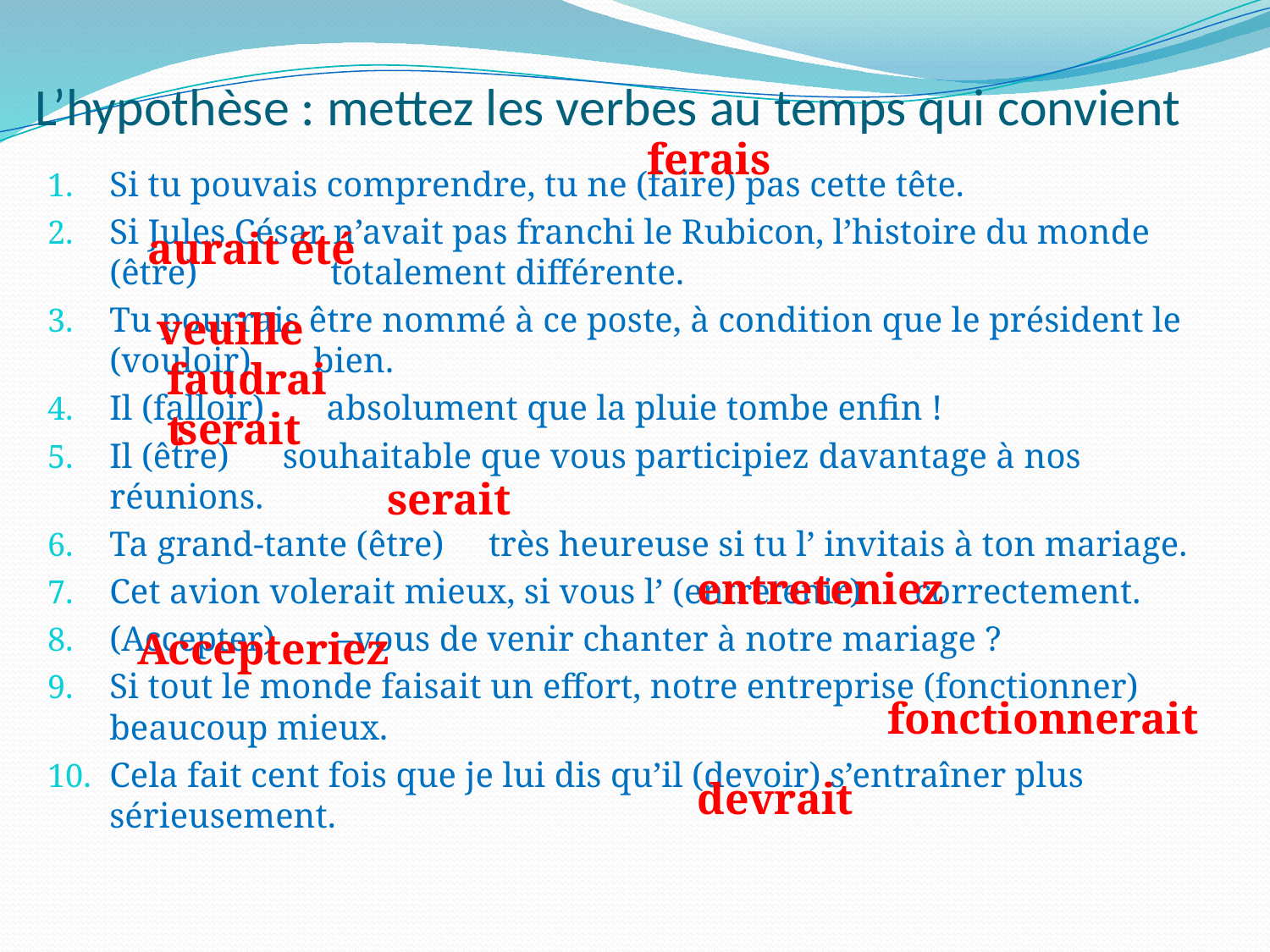

# L’hypothèse : mettez les verbes au temps qui convient
ferais
Si tu pouvais comprendre, tu ne (faire) pas cette tête.
Si Jules César n’avait pas franchi le Rubicon, l’histoire du monde (être)               totalement différente.
Tu pourrais être nommé à ce poste, à condition que le président le (vouloir)       bien.
Il (falloir)       absolument que la pluie tombe enfin !
Il (être)      souhaitable que vous participiez davantage à nos réunions.
Ta grand-tante (être)     très heureuse si tu l’ invitais à ton mariage.
Cet avion volerait mieux, si vous l’ (entretenir)      correctement.
(Accepter)       –vous de venir chanter à notre mariage ?
Si tout le monde faisait un effort, notre entreprise (fonctionner) beaucoup mieux.
Cela fait cent fois que je lui dis qu’il (devoir) s’entraîner plus sérieusement.
aurait été
veuille
faudrait
serait
serait
entreteniez
Accepteriez
fonctionnerait
devrait